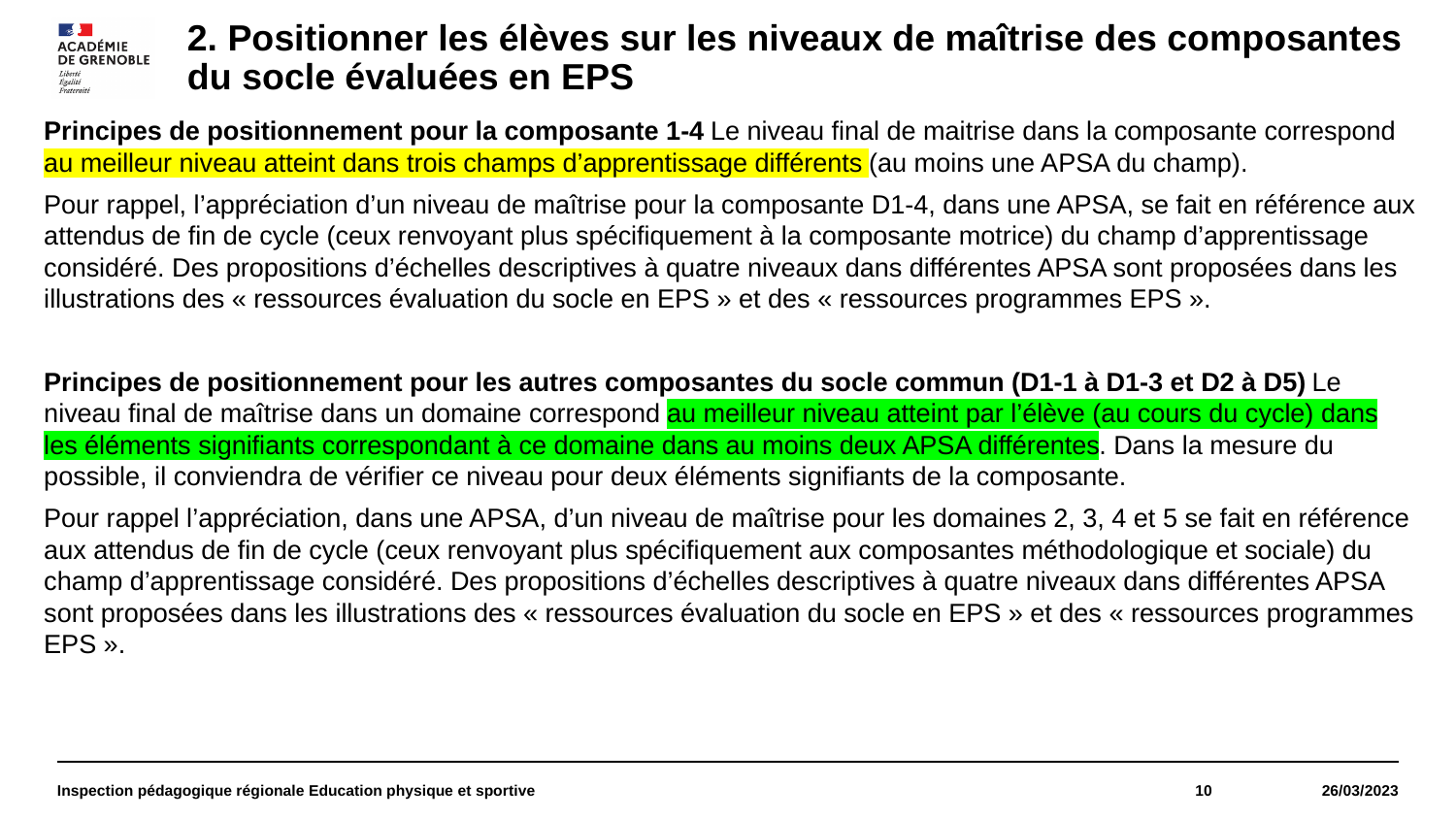

# 2. Positionner les élèves sur les niveaux de maîtrise des composantes du socle évaluées en EPS
Principes de positionnement pour la composante 1-4 Le niveau final de maitrise dans la composante correspond au meilleur niveau atteint dans trois champs d’apprentissage différents (au moins une APSA du champ).
Pour rappel, l’appréciation d’un niveau de maîtrise pour la composante D1-4, dans une APSA, se fait en référence aux attendus de fin de cycle (ceux renvoyant plus spécifiquement à la composante motrice) du champ d’apprentissage considéré. Des propositions d’échelles descriptives à quatre niveaux dans différentes APSA sont proposées dans les illustrations des « ressources évaluation du socle en EPS » et des « ressources programmes EPS ».

Principes de positionnement pour les autres composantes du socle commun (D1-1 à D1-3 et D2 à D5) Le niveau final de maîtrise dans un domaine correspond au meilleur niveau atteint par l’élève (au cours du cycle) dans les éléments signifiants correspondant à ce domaine dans au moins deux APSA différentes. Dans la mesure du possible, il conviendra de vérifier ce niveau pour deux éléments signifiants de la composante.
Pour rappel l’appréciation, dans une APSA, d’un niveau de maîtrise pour les domaines 2, 3, 4 et 5 se fait en référence aux attendus de fin de cycle (ceux renvoyant plus spécifiquement aux composantes méthodologique et sociale) du champ d’apprentissage considéré. Des propositions d’échelles descriptives à quatre niveaux dans différentes APSA sont proposées dans les illustrations des « ressources évaluation du socle en EPS » et des « ressources programmes EPS ».
Inspection pédagogique régionale Education physique et sportive
10
26/03/2023